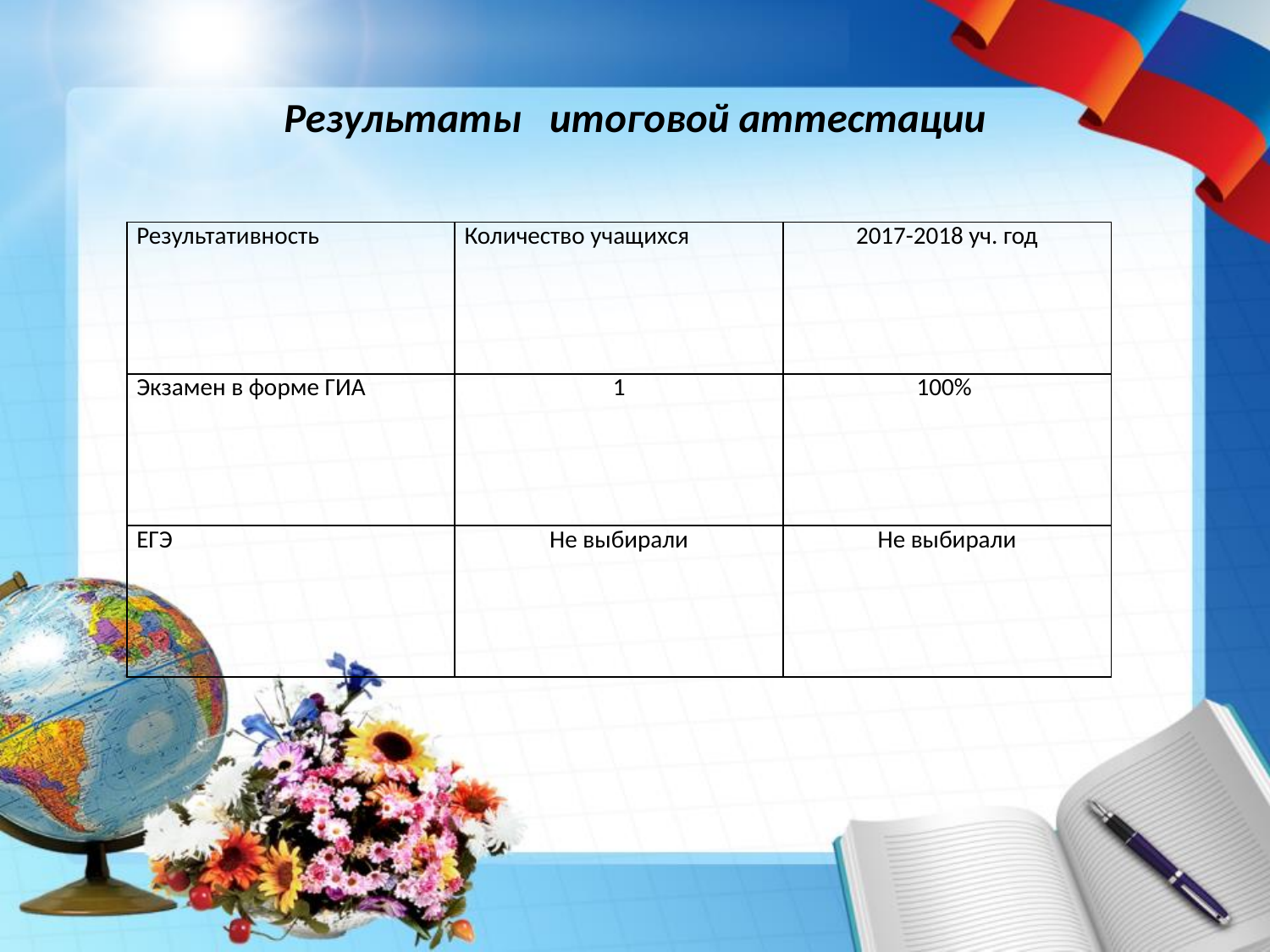

# Результаты   итоговой аттестации
| Результативность | Количество учащихся | 2017-2018 уч. год |
| --- | --- | --- |
| Экзамен в форме ГИА | 1 | 100% |
| ЕГЭ | Не выбирали | Не выбирали |